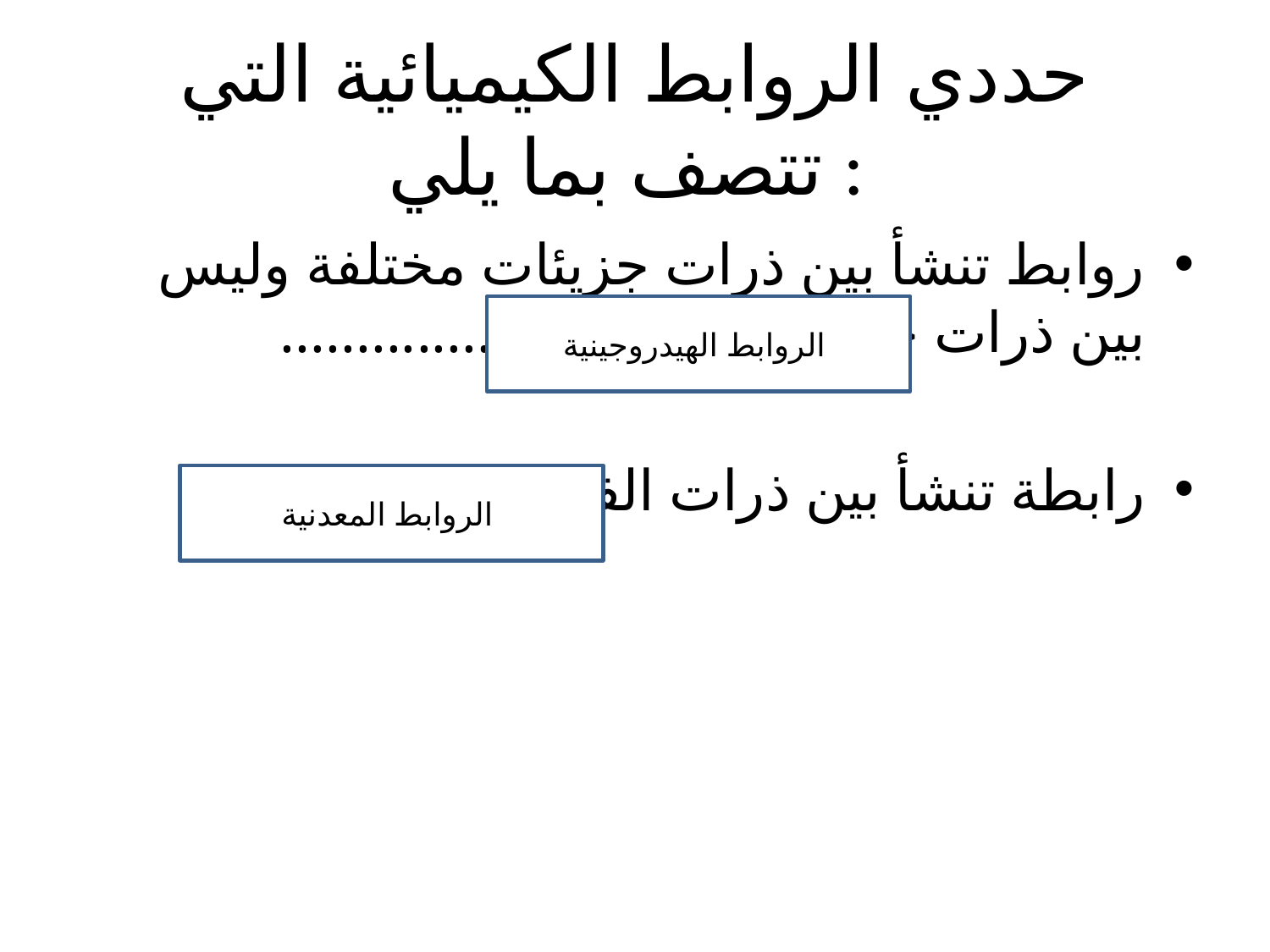

# حددي الروابط الكيميائية التي تتصف بما يلي :
روابط تنشأ بين ذرات جزيئات مختلفة وليس بين ذرات جزيء واحد.........................

رابطة تنشأ بين ذرات الفلزات ..................

الروابط الهيدروجينية
الروابط المعدنية